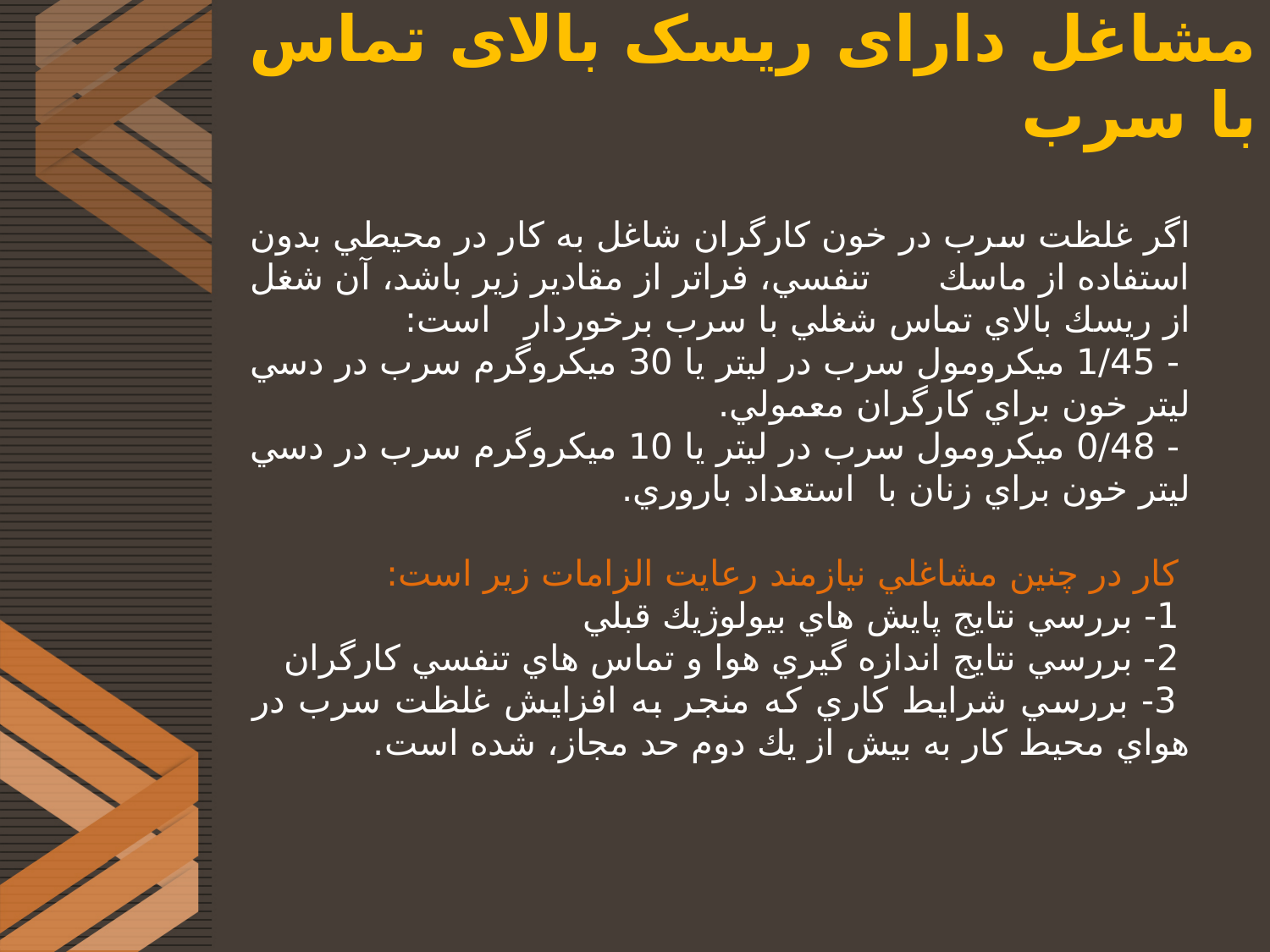

# مشاغل دارای ریسک بالای تماس با سرب
اگر غلظت سرب در خون كارگران شاغل به كار در محيطي بدون استفاده از ماسك      تنفسي، فراتر از مقادير زير باشد، آن شغل از ريسك بالاي تماس شغلي با سرب برخوردار   است:
 - 1/45 ميکرومول سرب در ليتر يا 30 ميکروگرم سرب در دسي ليتر خون براي كارگران معمولي.
 - 0/48 ميکرومول سرب در ليتر يا 10 ميکروگرم سرب در دسي ليتر خون براي زنان با  استعداد باروري.

 كار در چنين مشاغلي نيازمند رعايت الزامات زير است:
 1- بررسي نتايج پايش هاي بيولوژيك قبلي
 2- بررسي نتايج اندازه گيري هوا و تماس هاي تنفسي كارگران
 3- بررسي شرايط كاري كه منجر به افزايش غلظت سرب در هواي محيط كار به بيش از يك دوم حد مجاز، شده است.